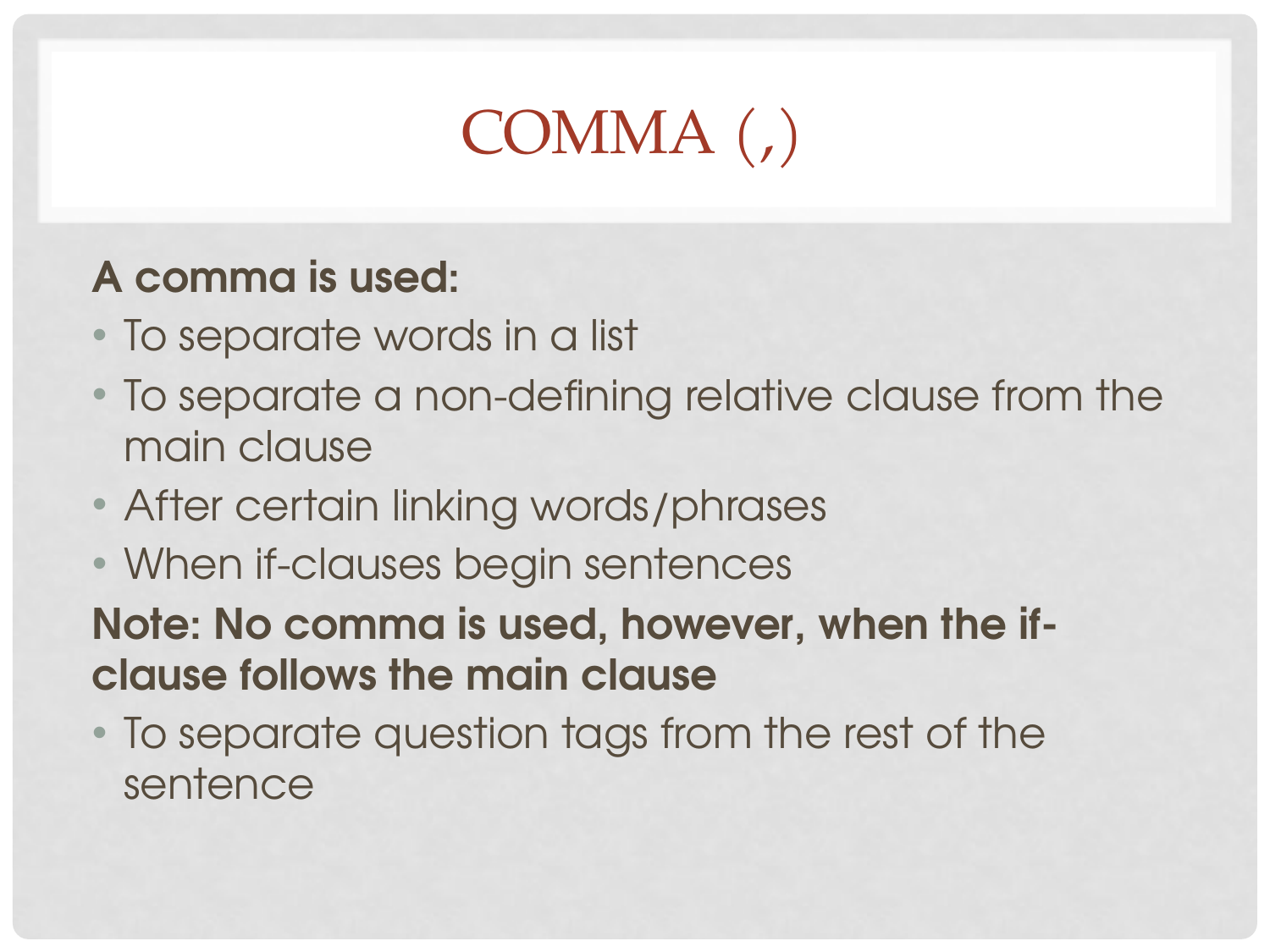

# Comma (,)
A comma is used:
To separate words in a list
To separate a non-defining relative clause from the main clause
After certain linking words/phrases
When if-clauses begin sentences
Note: No comma is used, however, when the if-clause follows the main clause
To separate question tags from the rest of the sentence